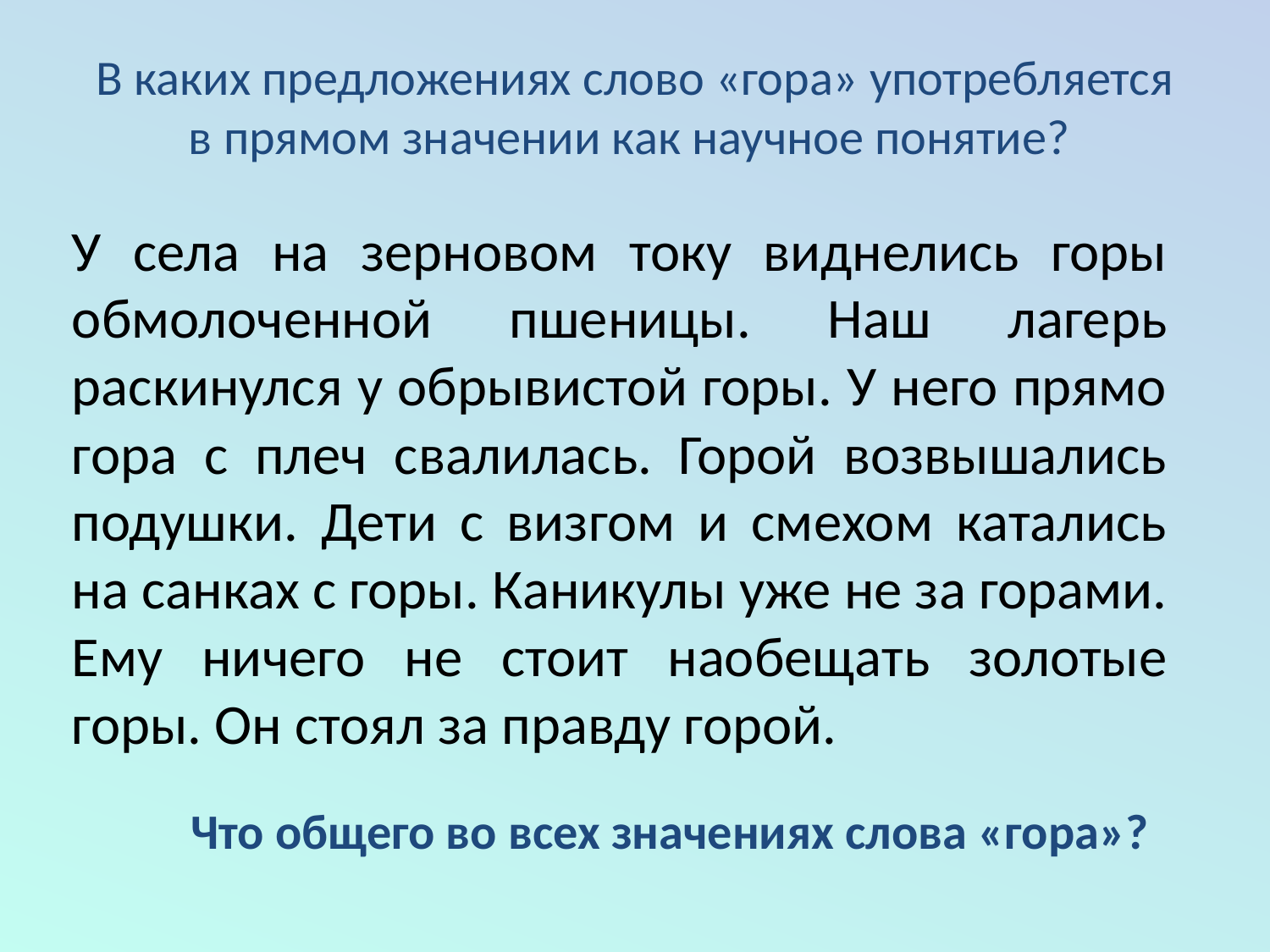

В каких предложениях слово «гора» употребляется в прямом значении как научное понятие?
У села на зерновом току виднелись горы обмолоченной пшеницы. Наш лагерь раскинулся у обрывистой горы. У него прямо гора с плеч свалилась. Горой возвышались подушки. Дети с визгом и смехом катались на санках с горы. Каникулы уже не за горами. Ему ничего не стоит наобещать золотые горы. Он стоял за правду горой.
Что общего во всех значениях слова «гора»?